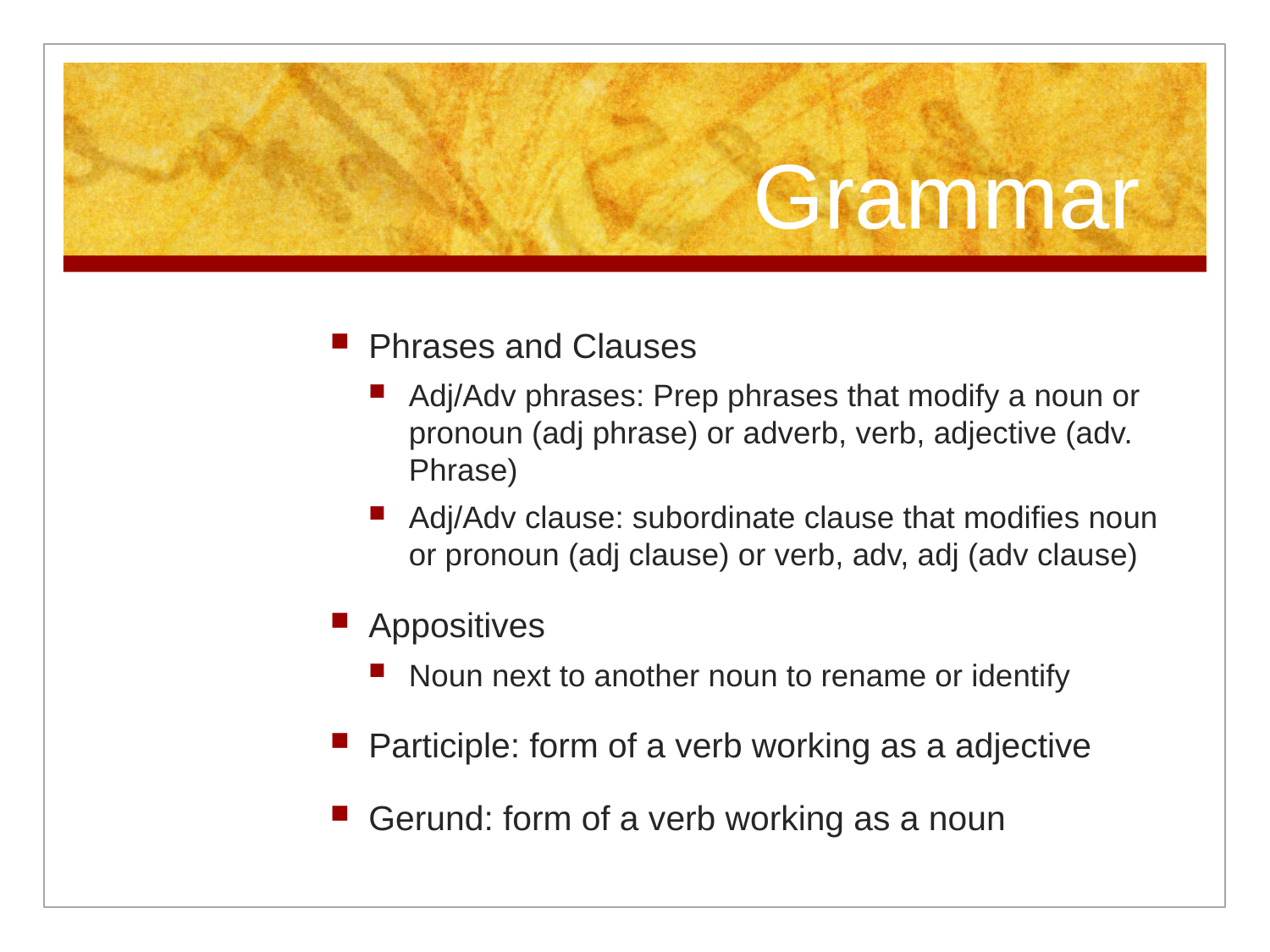

# Grammar
Phrases and Clauses
Adj/Adv phrases: Prep phrases that modify a noun or pronoun (adj phrase) or adverb, verb, adjective (adv. Phrase)
Adj/Adv clause: subordinate clause that modifies noun or pronoun (adj clause) or verb, adv, adj (adv clause)
Appositives
Noun next to another noun to rename or identify
Participle: form of a verb working as a adjective
Gerund: form of a verb working as a noun